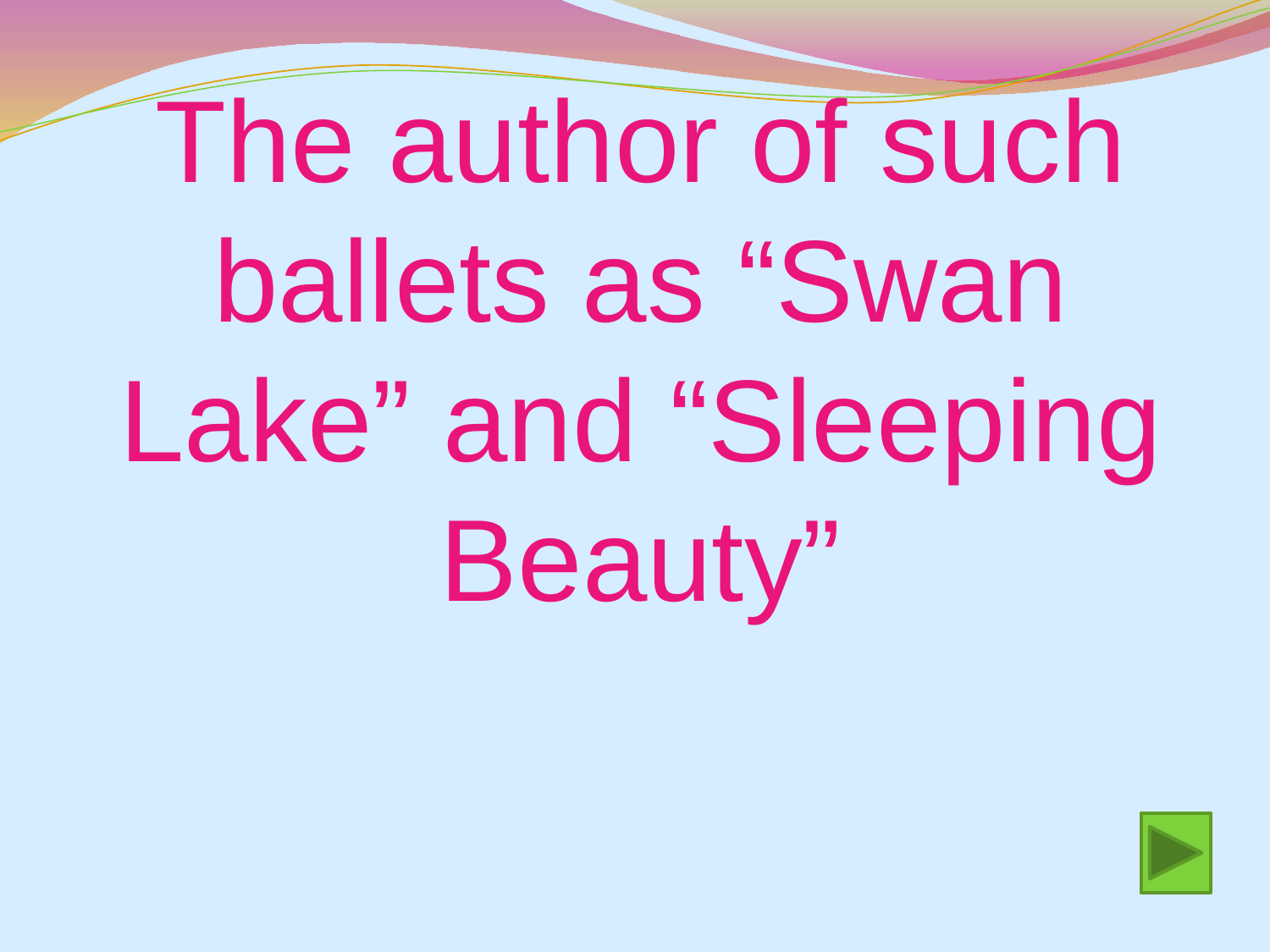

# The author of such ballets as “Swan Lake” and “Sleeping Beauty”